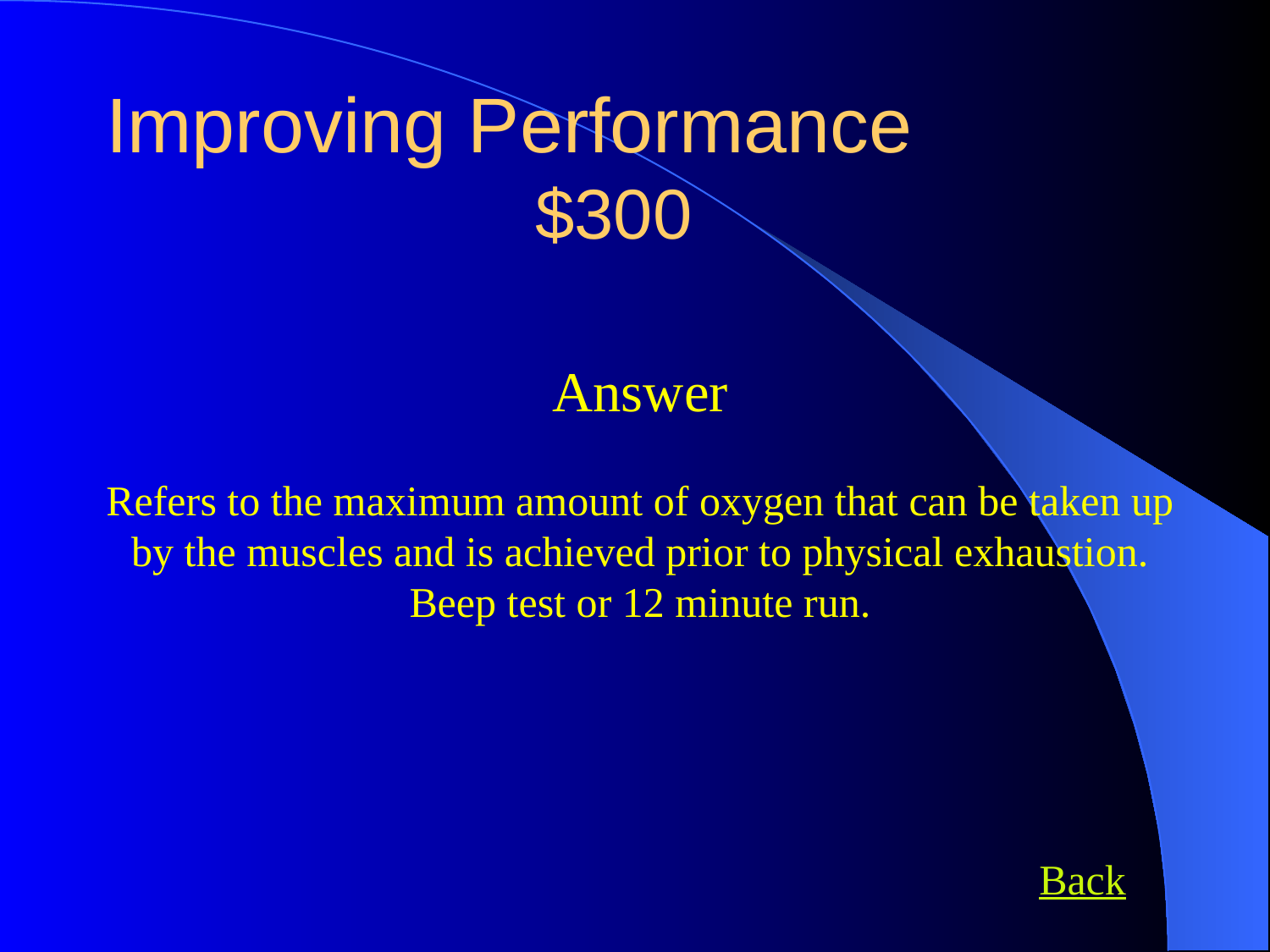

Improving Performance 		$300
Answer

Refers to the maximum amount of oxygen that can be taken up by the muscles and is achieved prior to physical exhaustion. Beep test or 12 minute run.

Back